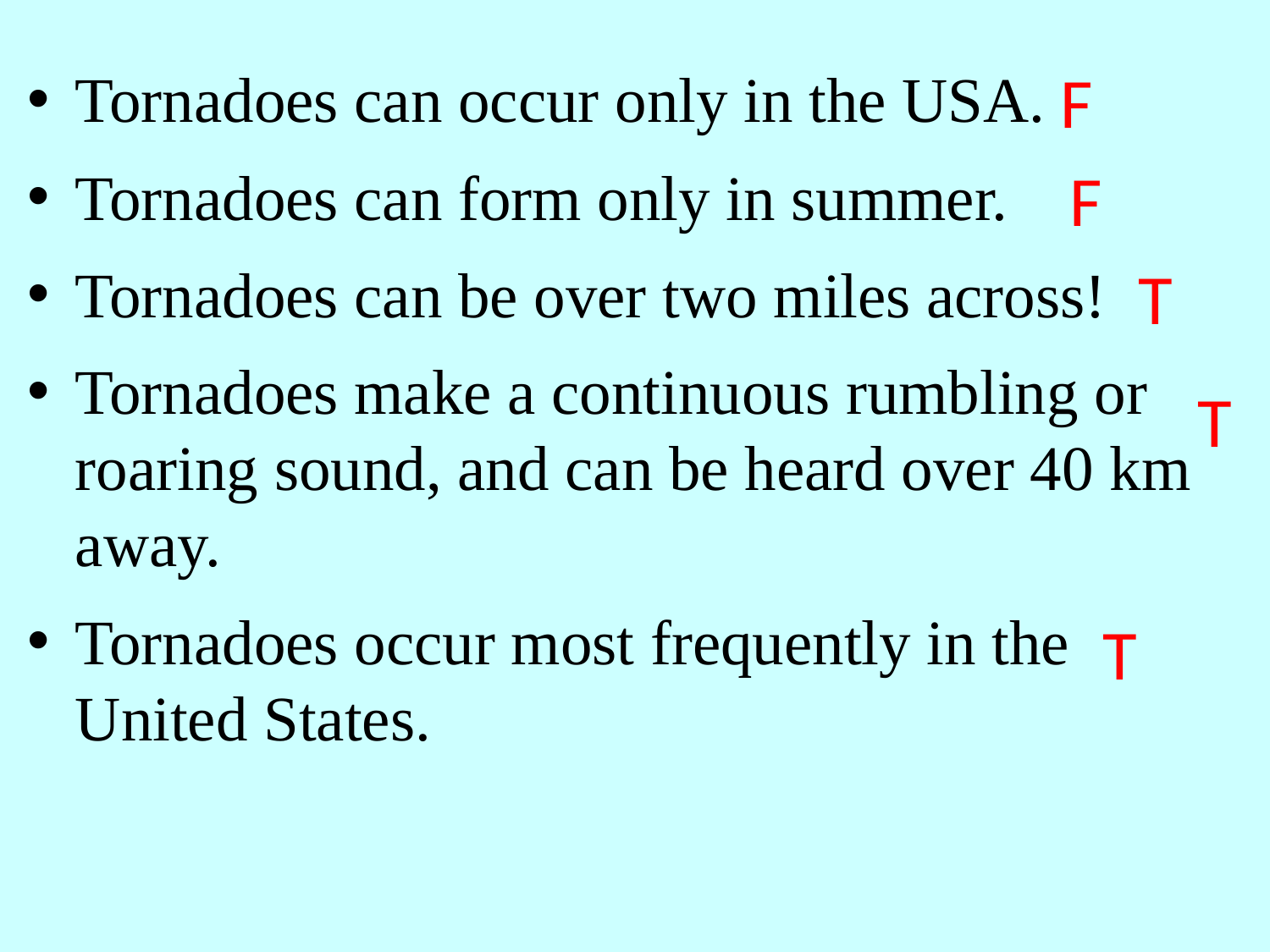

F
Tornadoes can occur only in the USA.

Tornadoes can form only in summer.

Tornadoes can be over two miles across!

Tornadoes make a continuous rumbling or roaring sound, and can be heard over 40 km away.

Tornadoes occur most frequently in the United States.

F
T
T
T